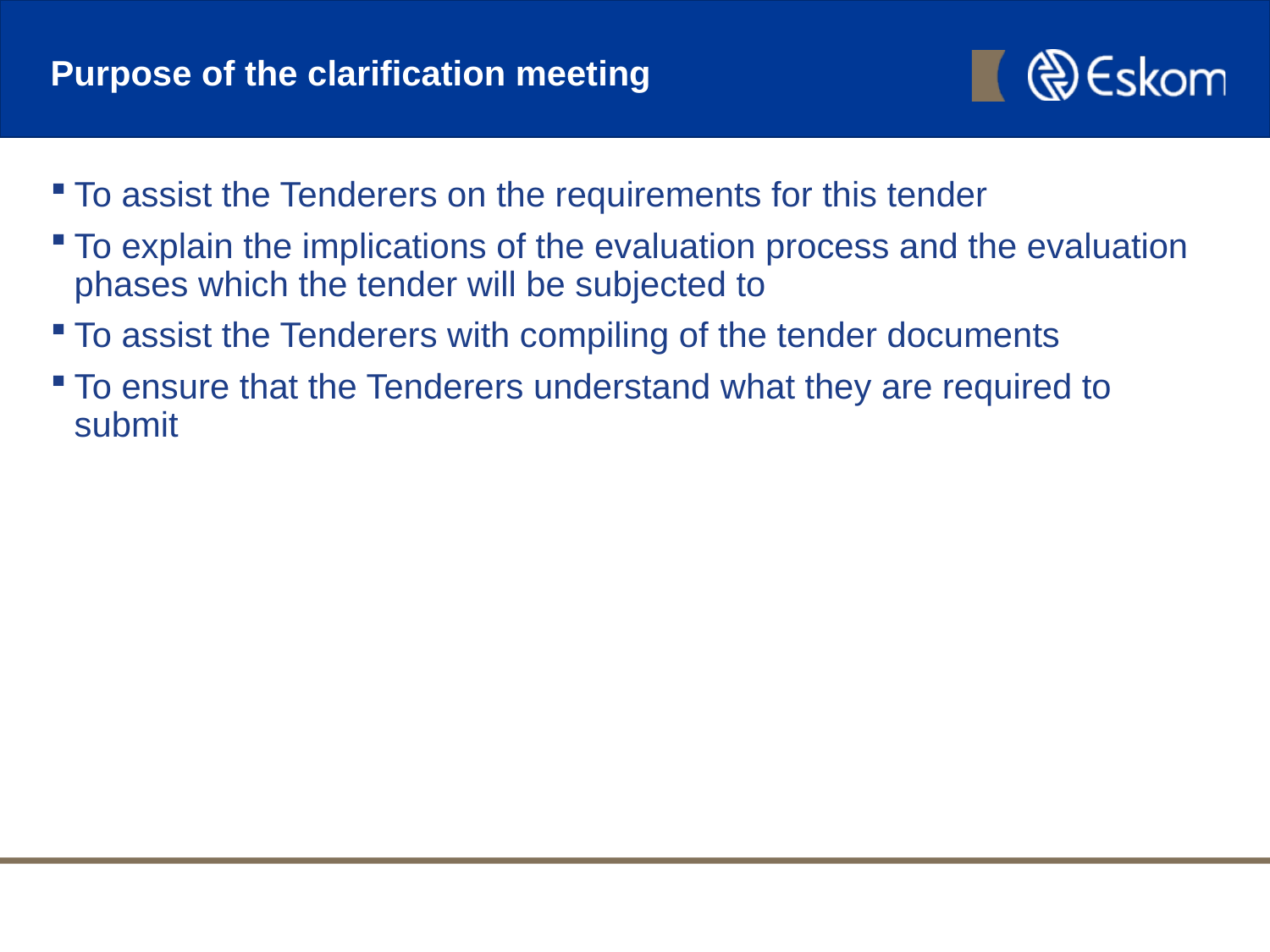

# Purpose of the clarification meeting
To assist the Tenderers on the requirements for this tender
To explain the implications of the evaluation process and the evaluation phases which the tender will be subjected to
To assist the Tenderers with compiling of the tender documents
To ensure that the Tenderers understand what they are required to submit